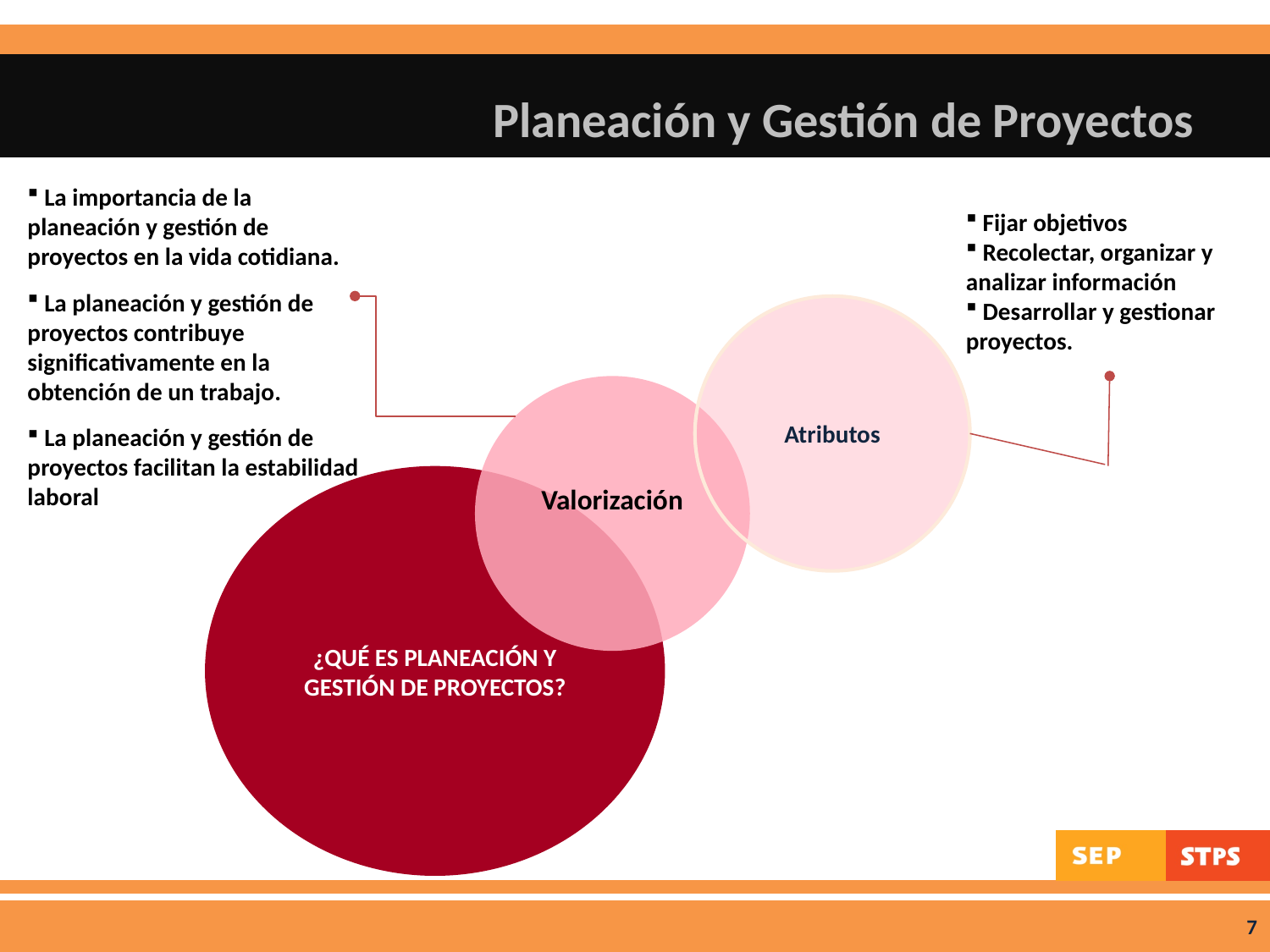

# Planeación y Gestión de Proyectos
 La importancia de la planeación y gestión de proyectos en la vida cotidiana.

 La planeación y gestión de proyectos contribuye significativamente en la obtención de un trabajo.

 La planeación y gestión de proyectos facilitan la estabilidad laboral
 Fijar objetivos
 Recolectar, organizar y analizar información
 Desarrollar y gestionar proyectos.
Atributos
Valorización

¿QUÉ ES planeación y gestión de proyectos?
7